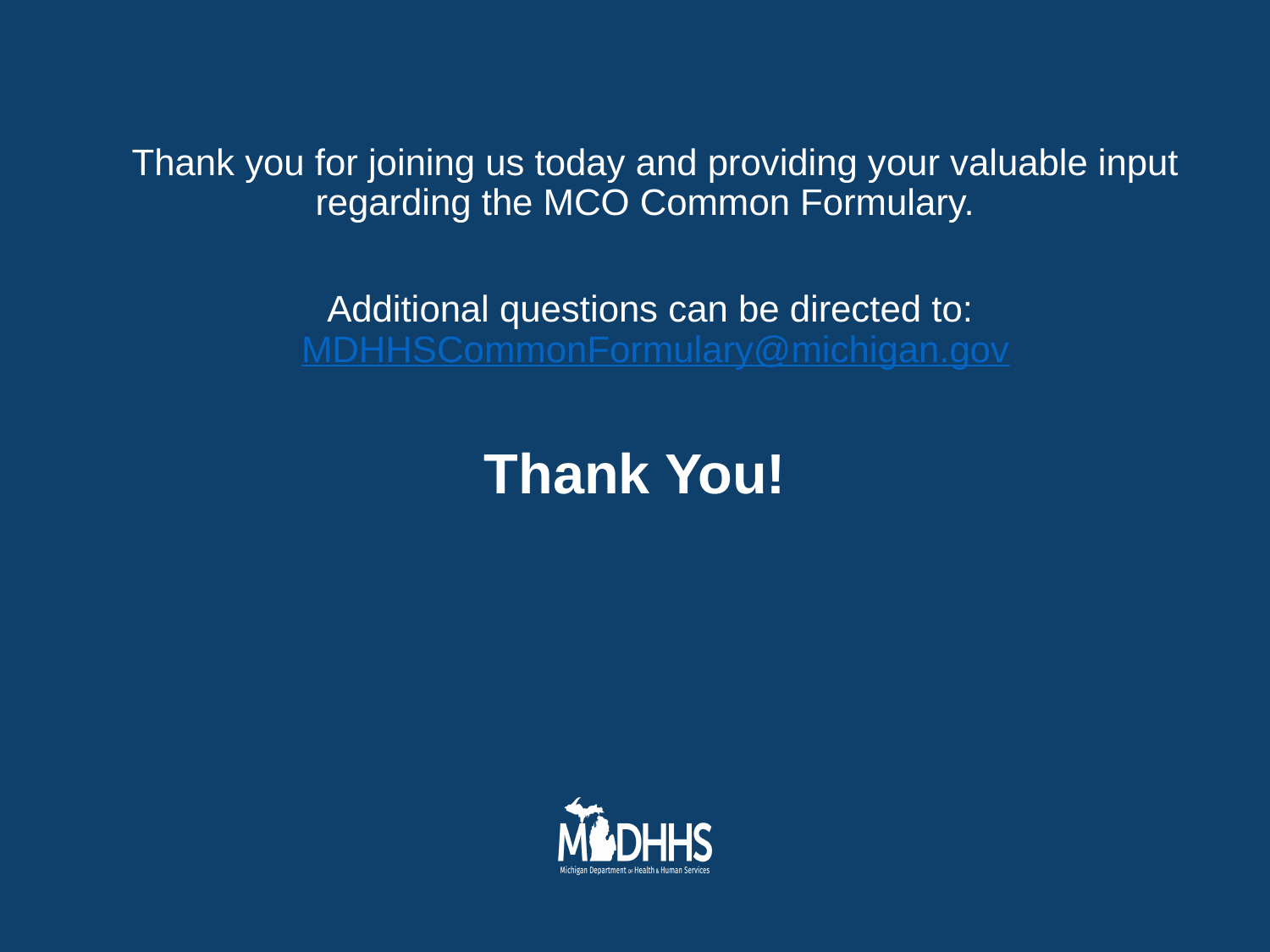

Thank you for joining us today and providing your valuable input regarding the MCO Common Formulary.

Additional questions can be directed to: MDHHSCommonFormulary@michigan.gov
# Thank You!